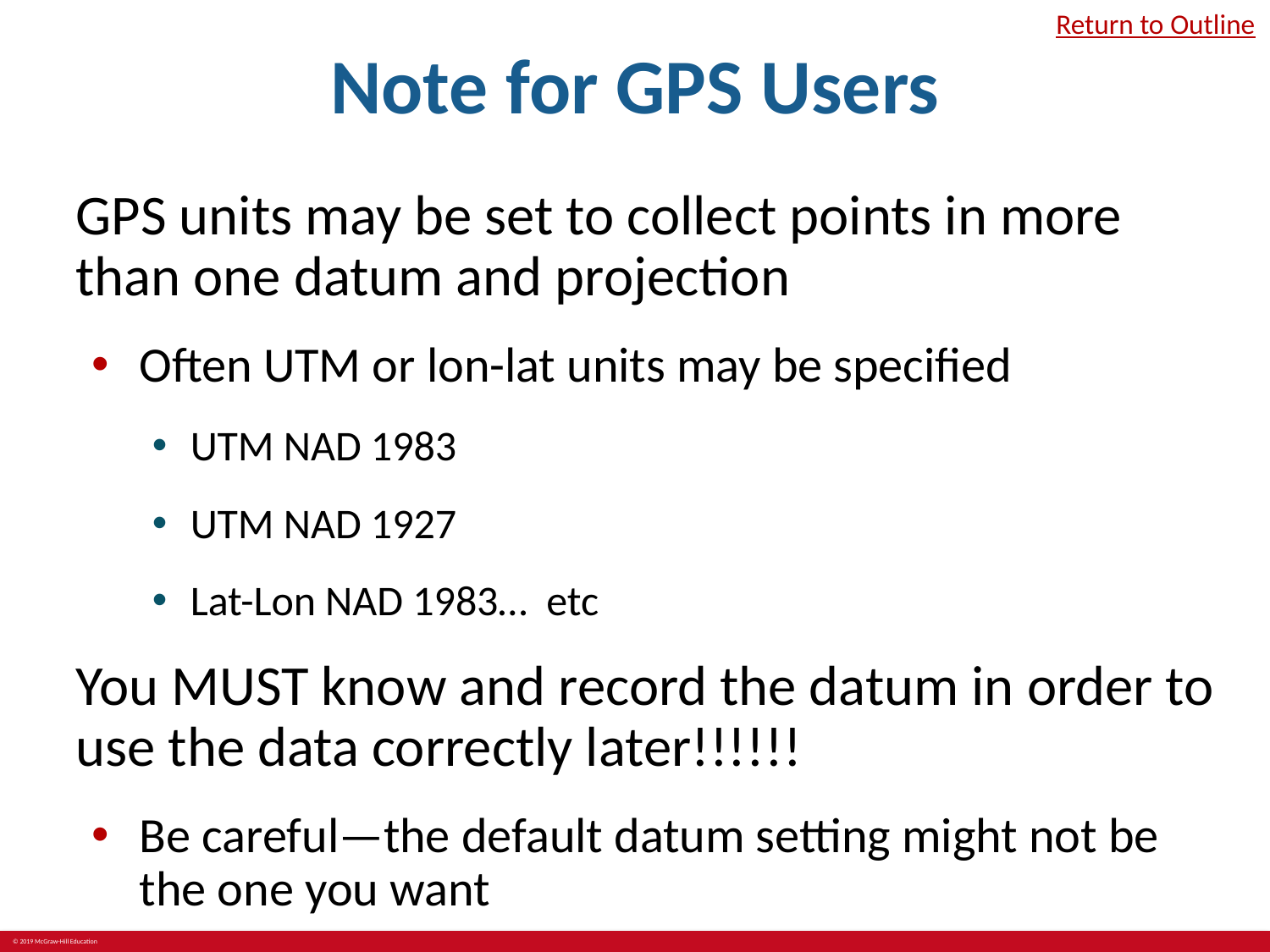

# Note for GPS Users
Return to Outline
GPS units may be set to collect points in more than one datum and projection
Often UTM or lon-lat units may be specified
UTM NAD 1983
UTM NAD 1927
Lat-Lon NAD 1983…  etc
You MUST know and record the datum in order to use the data correctly later!!!!!!
Be careful—the default datum setting might not be the one you want